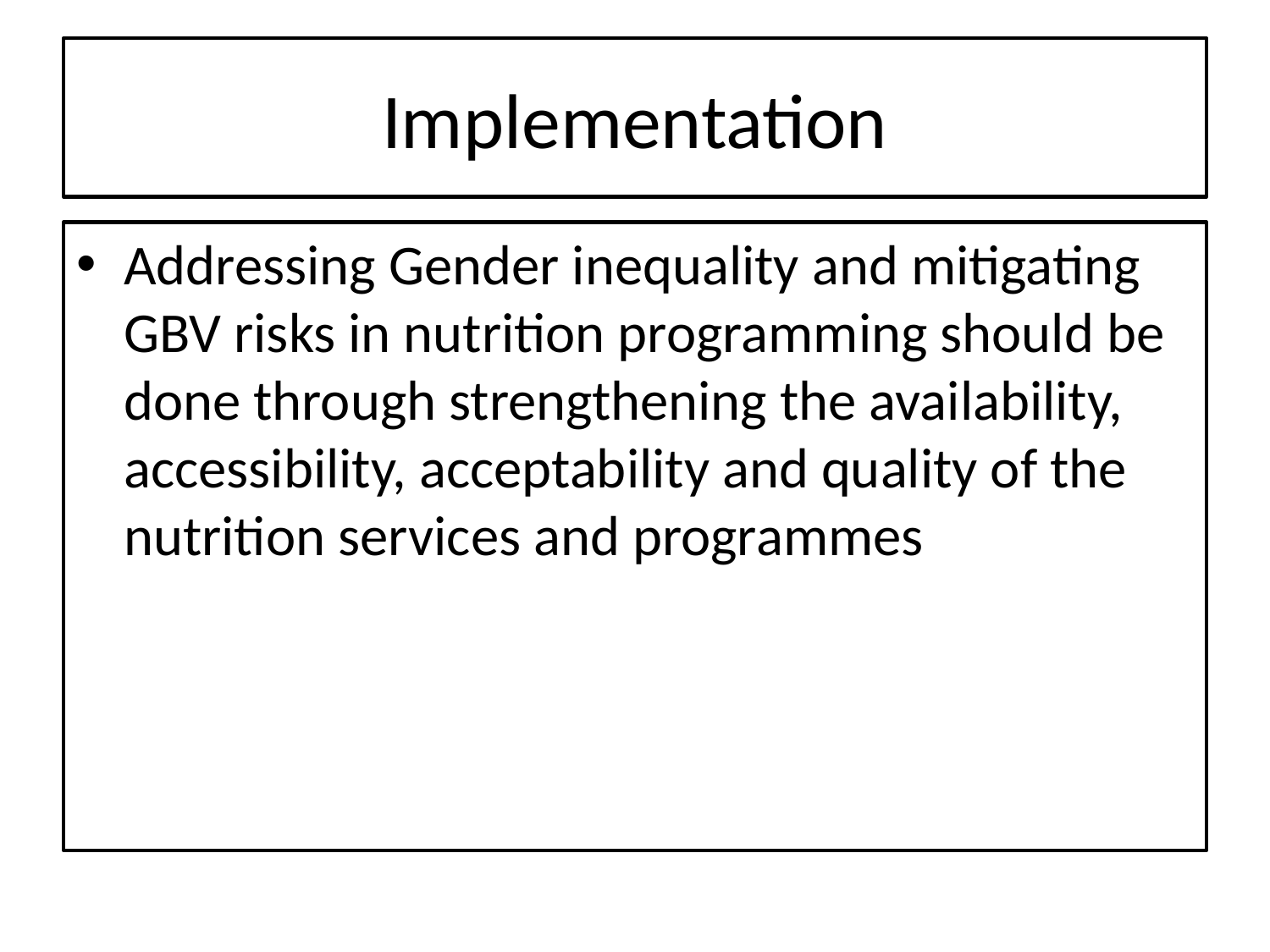

# Implementation
Addressing Gender inequality and mitigating GBV risks in nutrition programming should be done through strengthening the availability, accessibility, acceptability and quality of the nutrition services and programmes